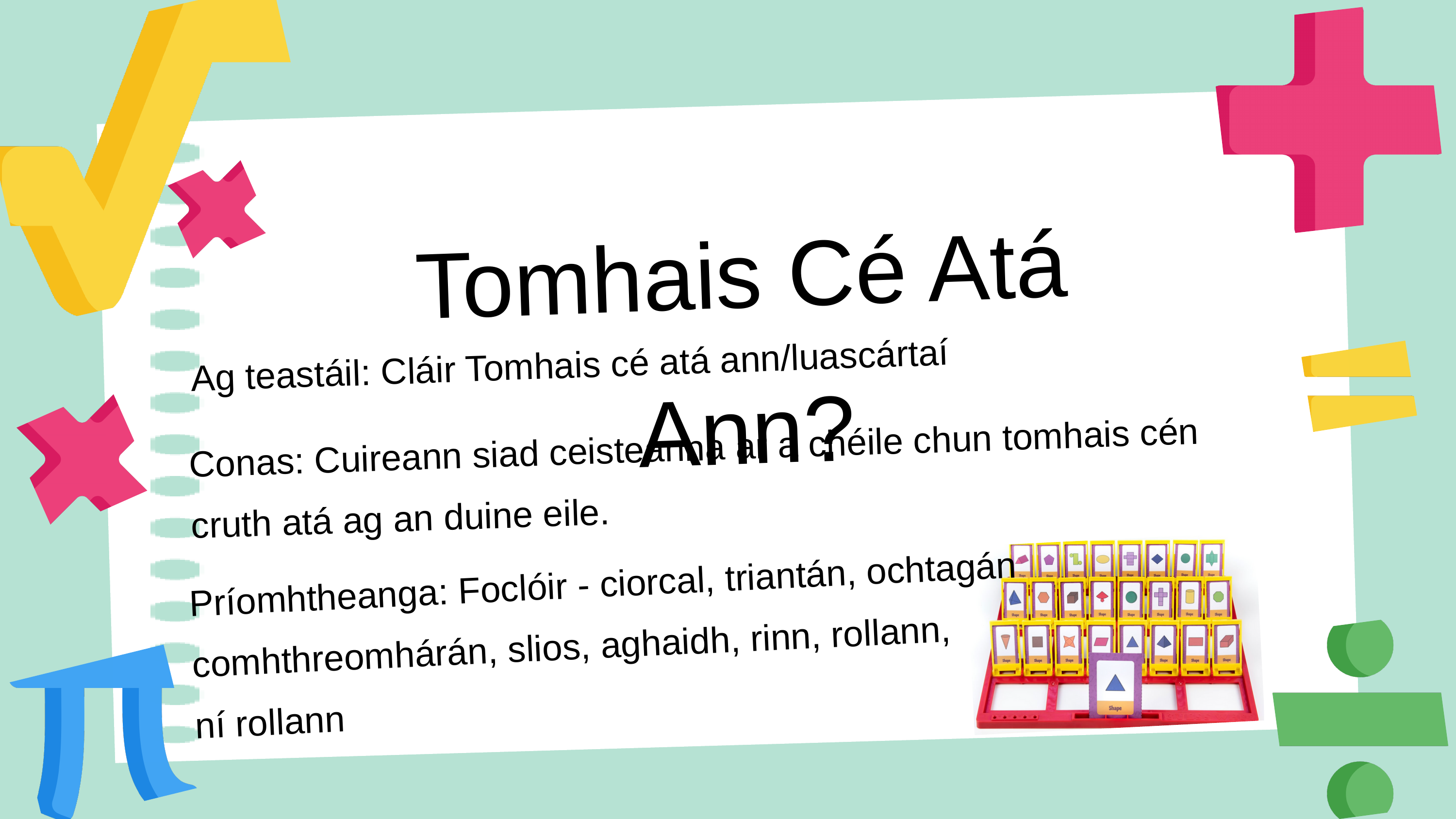

Tomhais Cé Atá Ann?
Ag teastáil: Cláir Tomhais cé atá ann/luascártaí

Conas: Cuireann siad ceisteanna ar a chéile chun tomhais cén cruth atá ag an duine eile.

Príomhtheanga: Foclóir - ciorcal, triantán, ochtagán  comhthreomhárán, slios, aghaidh, rinn, rollann,
ní rollann